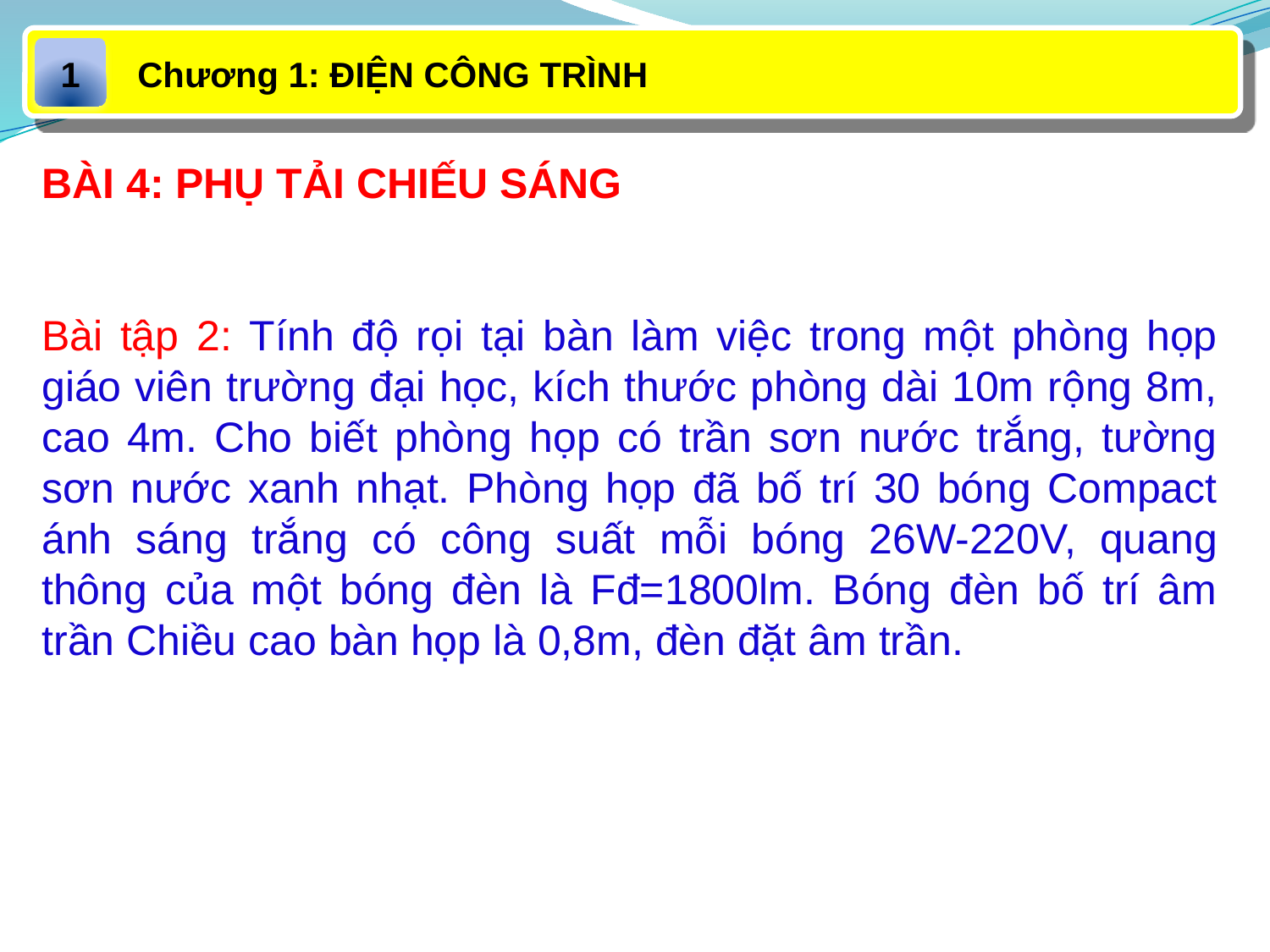

Chương 1: ĐIỆN CÔNG TRÌNH
1

BÀI 4: PHỤ TẢI CHIẾU SÁNG

Bài tập 2: Tính độ rọi tại bàn làm việc trong một phòng họp giáo viên trường đại học, kích thước phòng dài 10m rộng 8m, cao 4m. Cho biết phòng họp có trần sơn nước trắng, tường sơn nước xanh nhạt. Phòng họp đã bố trí 30 bóng Compact ánh sáng trắng có công suất mỗi bóng 26W-220V, quang thông của một bóng đèn là Fđ=1800lm. Bóng đèn bố trí âm trần Chiều cao bàn họp là 0,8m, đèn đặt âm trần.